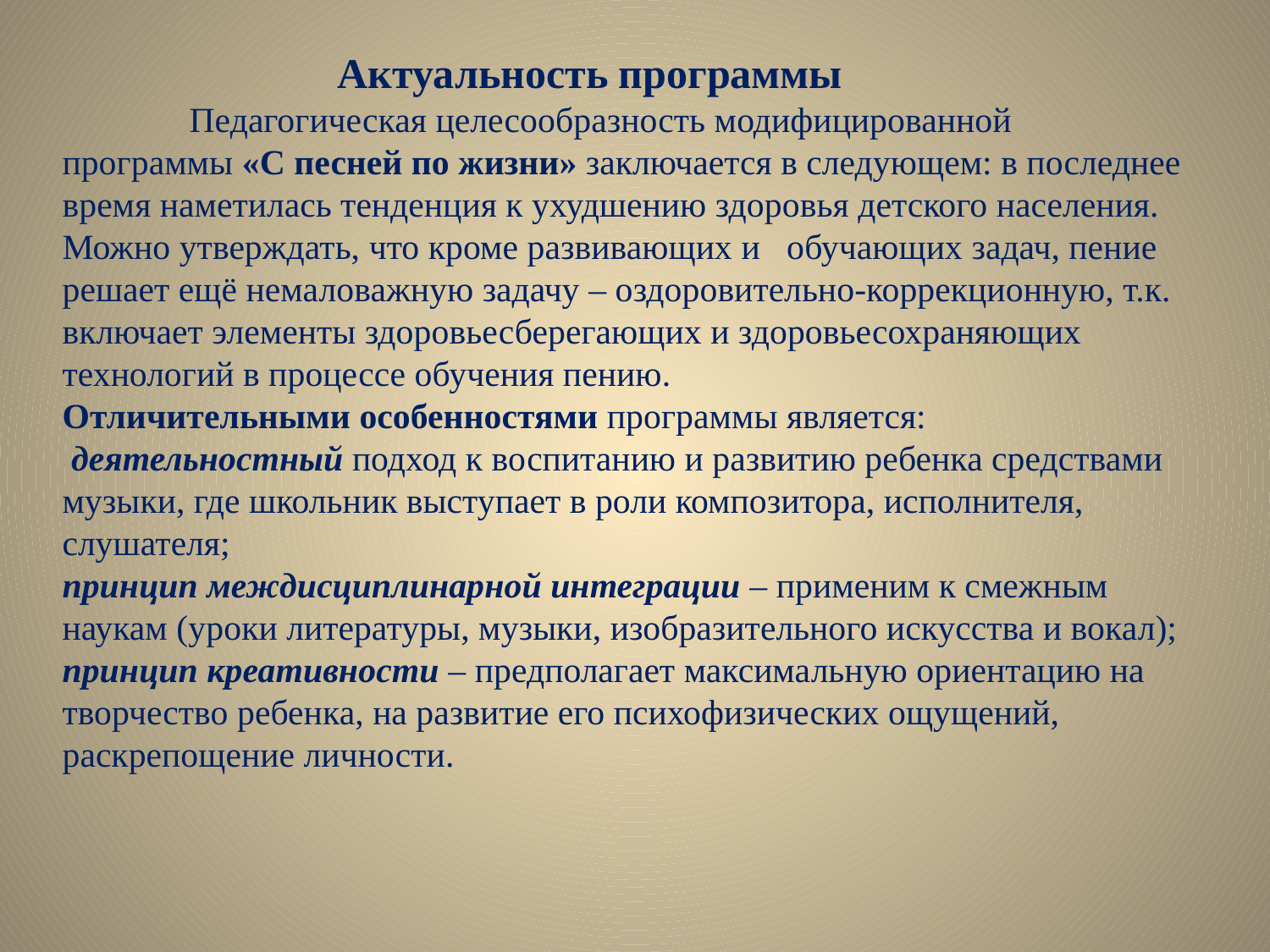

# Актуальность программы Педагогическая целесообразность модифицированной программы «С песней по жизни» заключается в следующем: в последнее время наметилась тенденция к ухудшению здоровья детского населения. Можно утверждать, что кроме развивающих и   обучающих задач, пение решает ещё немаловажную задачу – оздоровительно-коррекционную, т.к. включает элементы здоровьесберегающих и здоровьесохраняющих технологий в процессе обучения пению. Отличительными особенностями программы является: деятельностный подход к воспитанию и развитию ребенка средствами музыки, где школьник выступает в роли композитора, исполнителя, слушателя; принцип междисциплинарной интеграции – применим к смежным наукам (уроки литературы, музыки, изобразительного искусства и вокал); принцип креативности – предполагает максимальную ориентацию на творчество ребенка, на развитие его психофизических ощущений, раскрепощение личности.